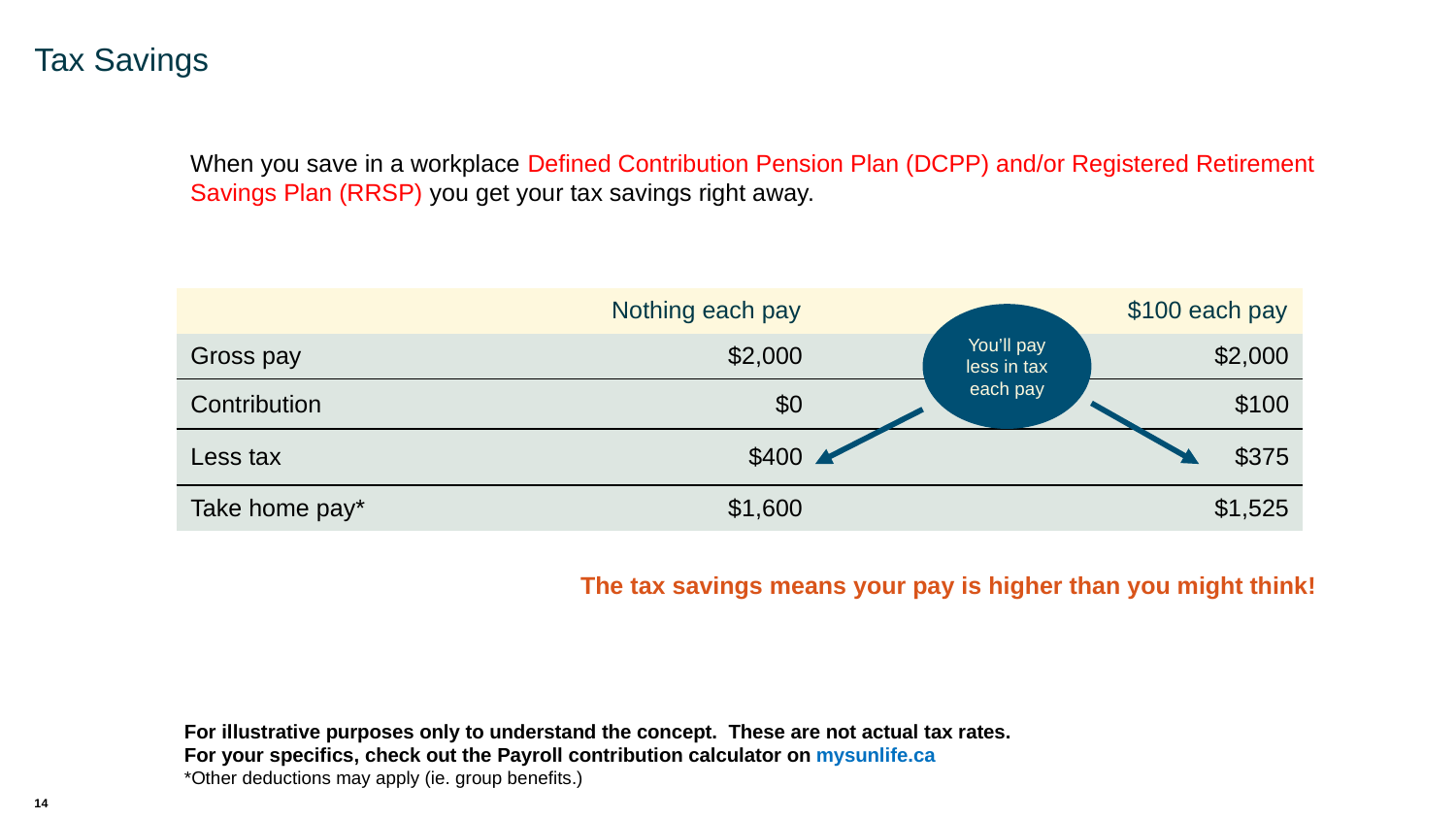

Tax Savings
When you save in a workplace Defined Contribution Pension Plan (DCPP) and/or Registered Retirement Savings Plan (RRSP) you get your tax savings right away.
|  | Nothing each pay | $100 each pay | 3% each pay |
| --- | --- | --- | --- |
| Gross pay | $2,000 |  | $2,000 |
| Contribution | $0 |  | $100 |
| Less tax | $400 |  | $375 |
| Take home pay\* | $1,600 |  | $1,525 |
You’ll pay less in tax each pay
The tax savings means your pay is higher than you might think!
For illustrative purposes only to understand the concept.  These are not actual tax rates.
For your specifics, check out the Payroll contribution calculator on mysunlife.ca
*Other deductions may apply (ie. group benefits.)

14